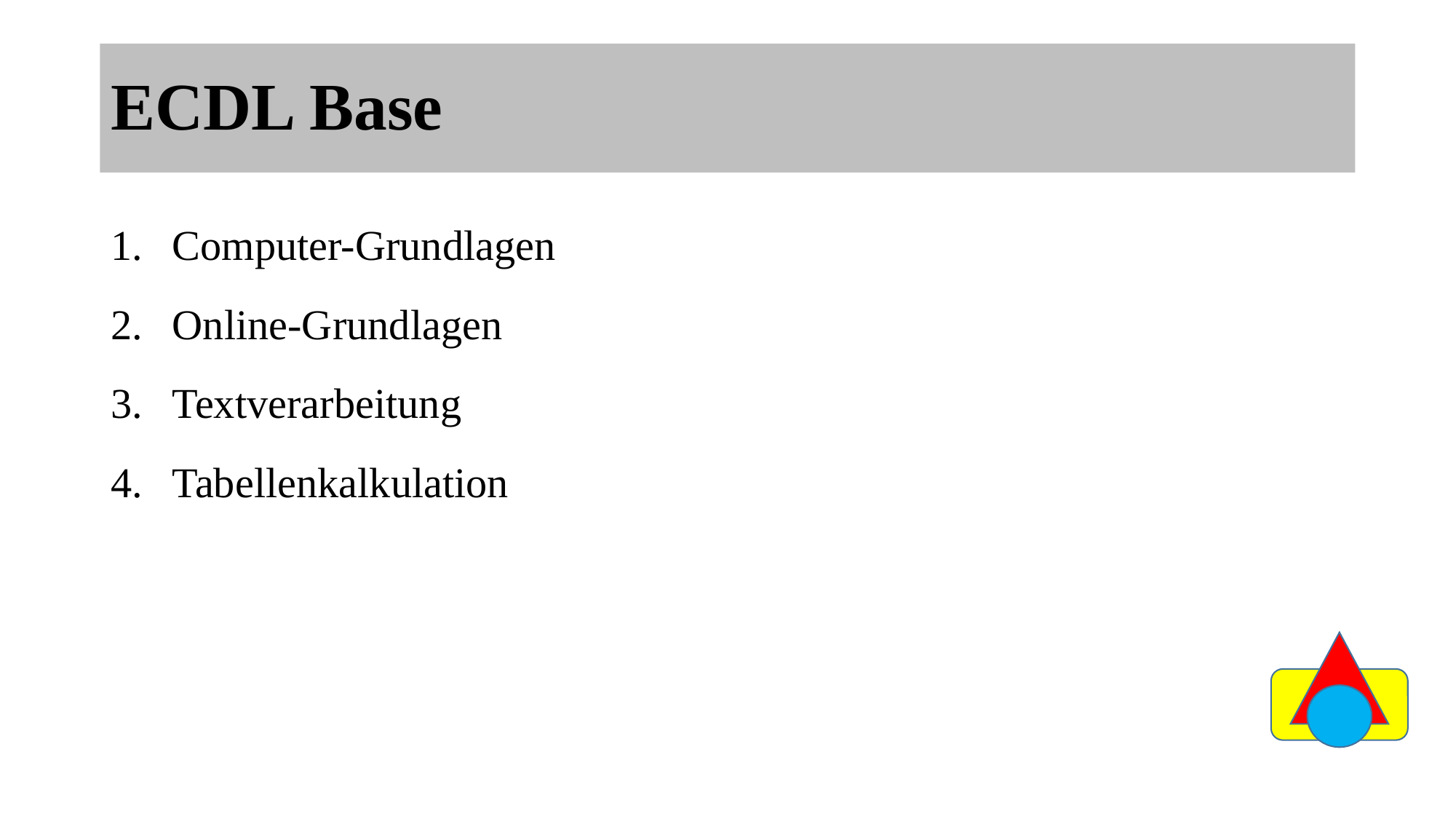

# ECDL Base
Computer-Grundlagen
Online-Grundlagen
Textverarbeitung
Tabellenkalkulation